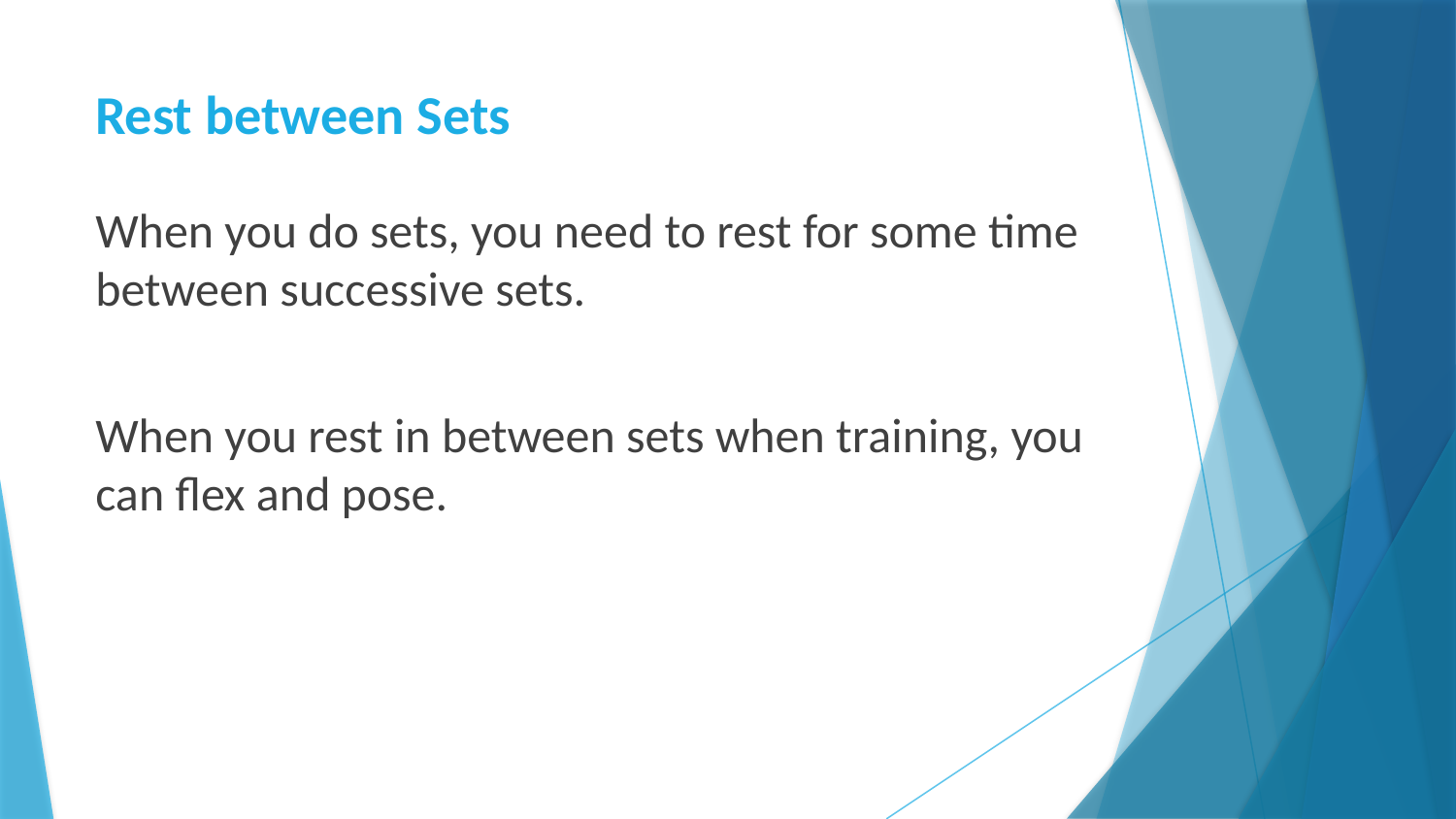

# Rest between Sets
When you do sets, you need to rest for some time between successive sets.

When you rest in between sets when training, you can flex and pose.